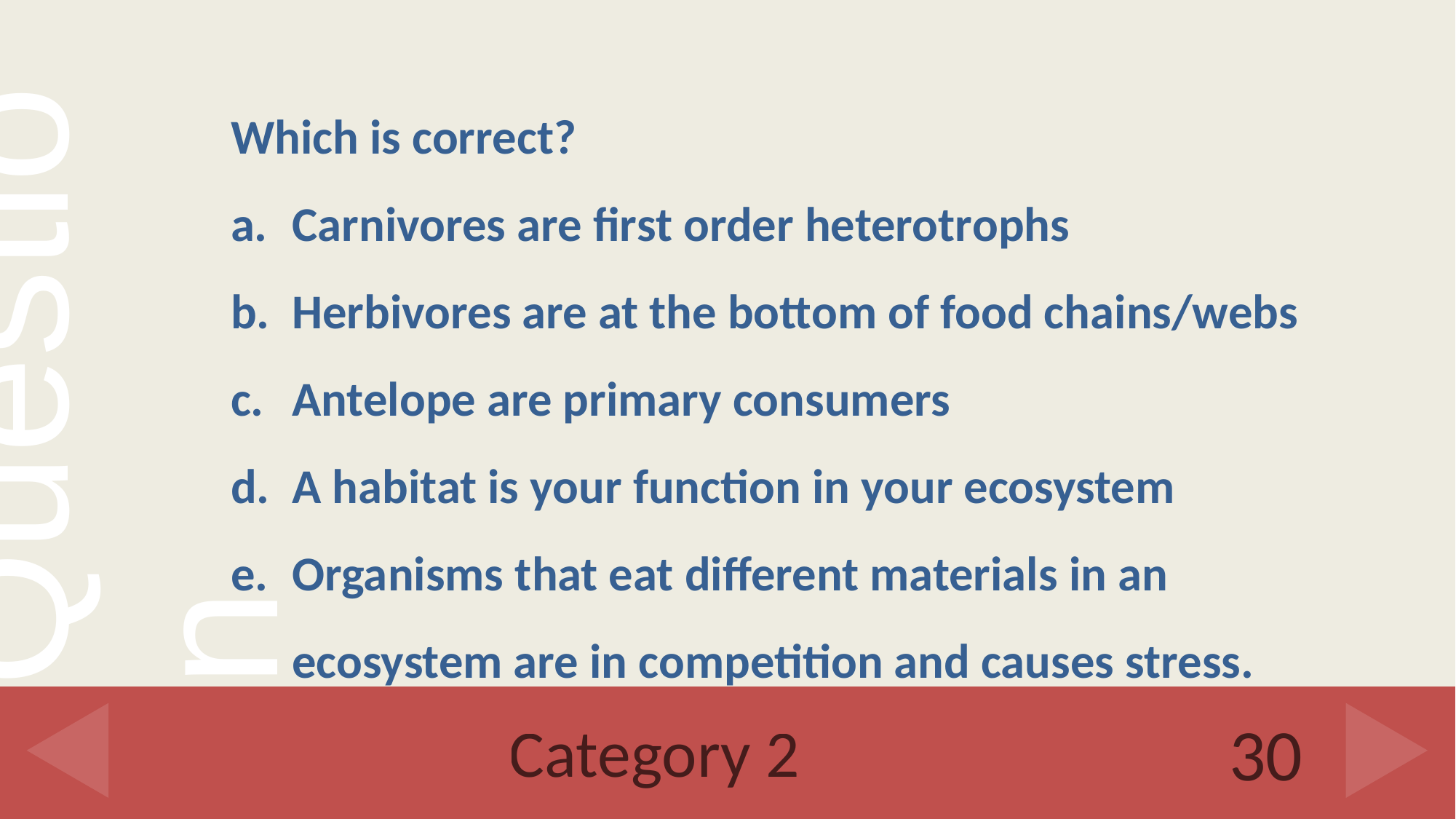

Which is correct?
Carnivores are first order heterotrophs
Herbivores are at the bottom of food chains/webs
Antelope are primary consumers
A habitat is your function in your ecosystem
Organisms that eat different materials in an ecosystem are in competition and causes stress.
# Category 2
30